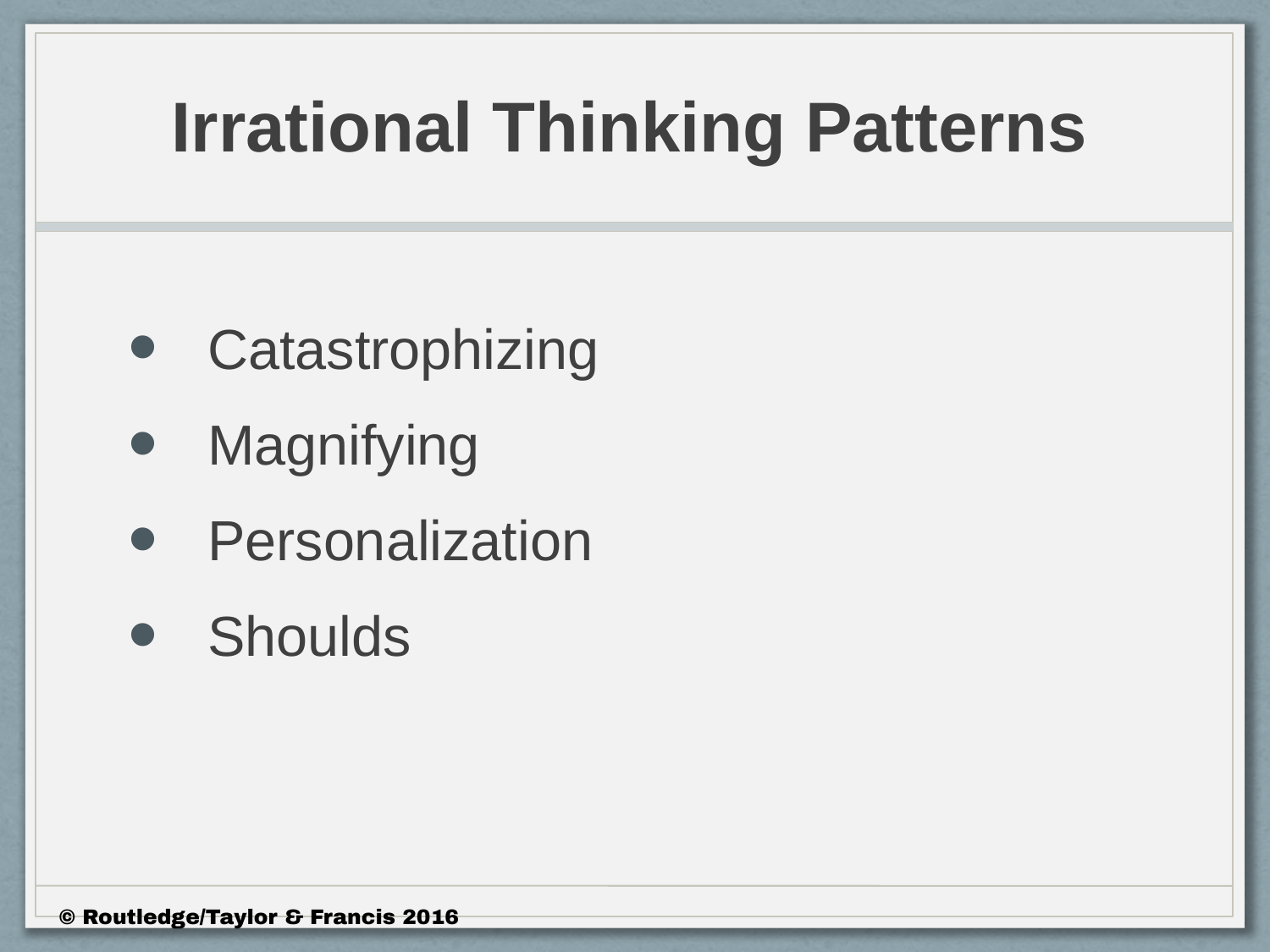

Irrational Thinking Patterns
  Catastrophizing
  Magnifying
  Personalization
  Shoulds
© Routledge/Taylor & Francis 2016